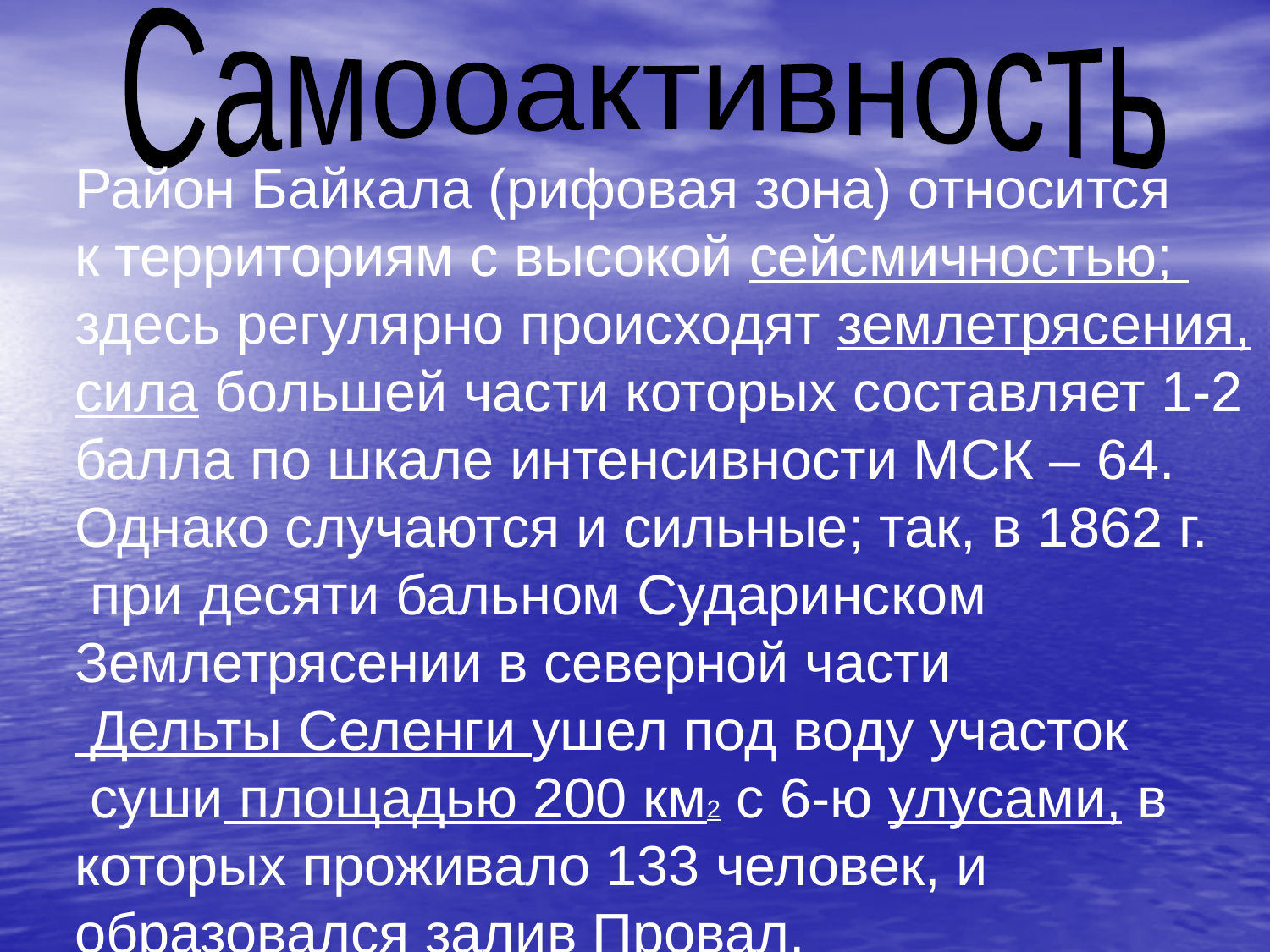

Самооактивность
#

Район Байкала (рифовая зона) относится
к территориям с высокой сейсмичностью;
здесь регулярно происходят землетрясения,
сила большей части которых составляет 1-2
балла по шкале интенсивности МСК – 64.
Однако случаются и сильные; так, в 1862 г.
 при десяти бальном Сударинском
Землетрясении в северной части
 Дельты Селенги ушел под воду участок
 суши площадью 200 км2 с 6-ю улусами, в которых проживало 133 человек, и образовался залив Провал.